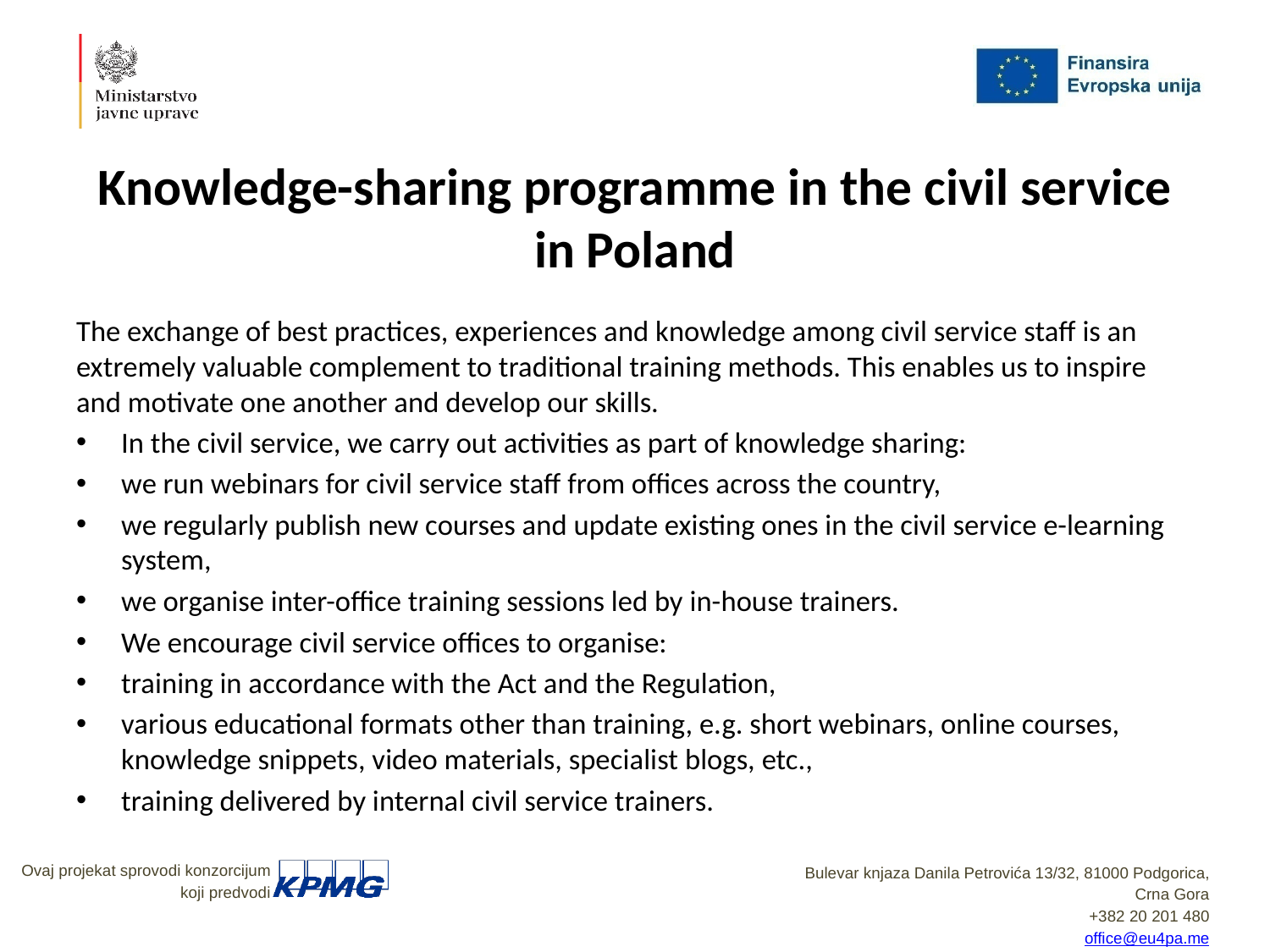

# Knowledge-sharing programme in the civil service in Poland

The exchange of best practices, experiences and knowledge among civil service staff is an extremely valuable complement to traditional training methods. This enables us to inspire and motivate one another and develop our skills.
In the civil service, we carry out activities as part of knowledge sharing:
we run webinars for civil service staff from offices across the country,
we regularly publish new courses and update existing ones in the civil service e-learning system,
we organise inter-office training sessions led by in-house trainers.
We encourage civil service offices to organise:
training in accordance with the Act and the Regulation,
various educational formats other than training, e.g. short webinars, online courses, knowledge snippets, video materials, specialist blogs, etc.,
training delivered by internal civil service trainers.